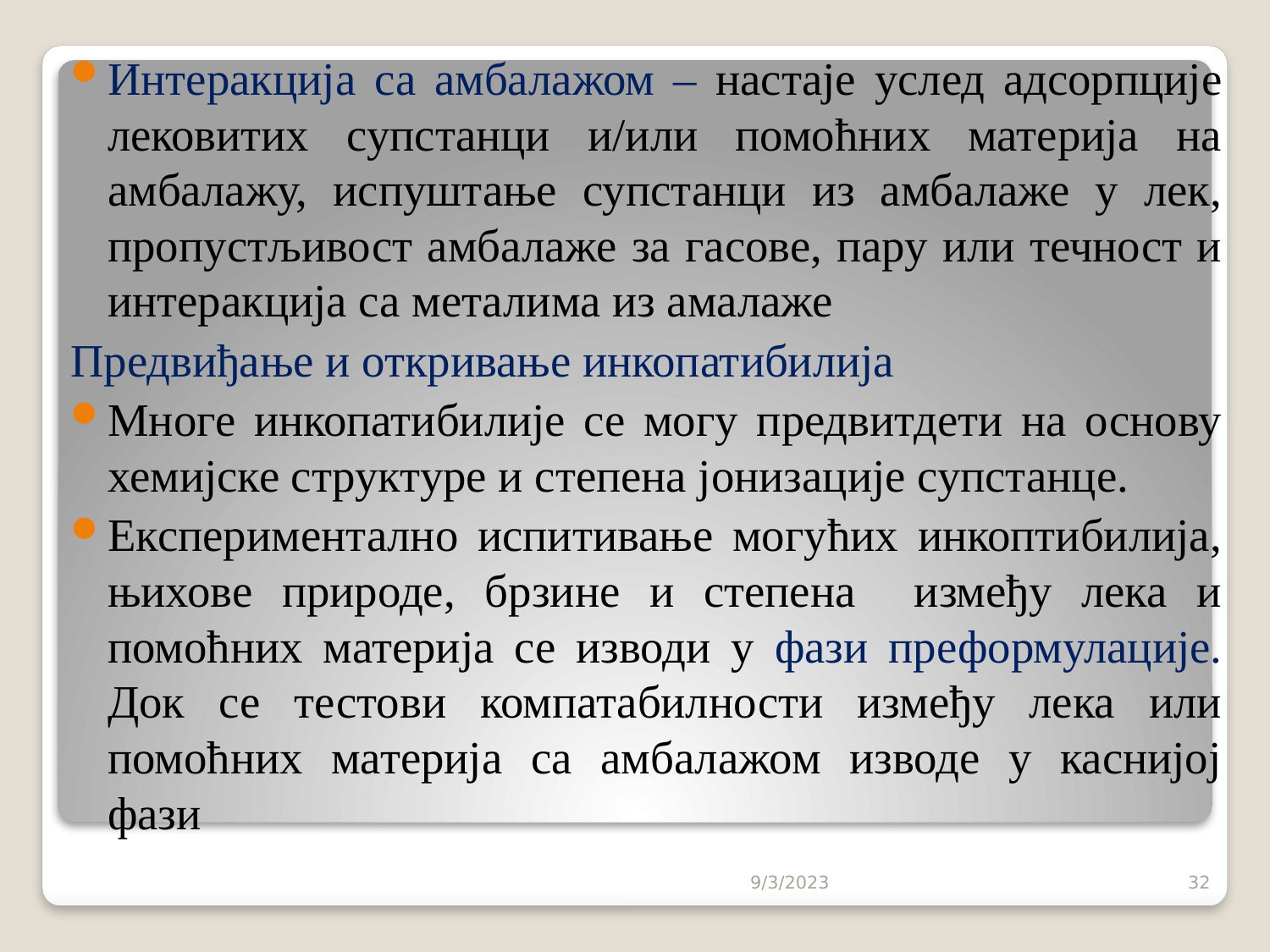

Интеракција са амбалажом – настаје услед адсорпције лековитих супстанци и/или помоћних материја на амбалажу, испуштање супстанци из амбалаже у лек, пропустљивост амбалаже за гасове, пару или течност и интеракција са металима из амалаже
Предвиђање и откривање инкопатибилија
Многе инкопатибилије се могу предвитдети на основу хемијске структуре и степена јонизације супстанце.
Експериментално испитивање могућих инкоптибилија, њихове природе, брзине и степена  између лека и помоћних материја се изводи у фази преформулације. Док се тестови компатабилности између лека или помоћних материја са амбалажом изводе у каснијој фази
9/3/2023
32